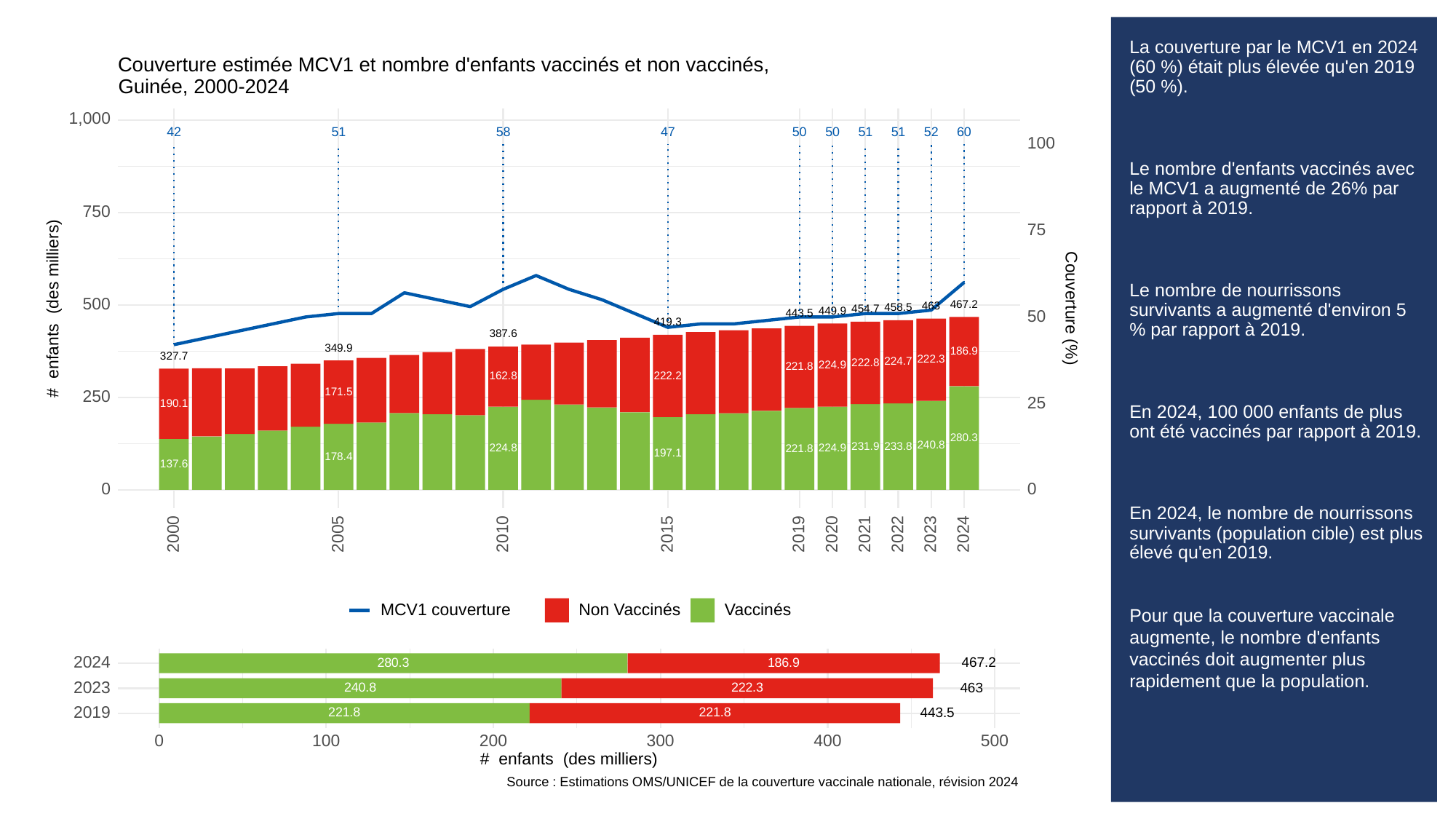

# La couverture par le MCV1 en 2024 (60 %) était plus élevée qu'en 2019 (50 %).

Le nombre d'enfants vaccinés avec le MCV1 a augmenté de 26% par rapport à 2019.

Le nombre de nourrissons survivants a augmenté d'environ 5 % par rapport à 2019.

En 2024, 100 000 enfants de plus ont été vaccinés par rapport à 2019.

En 2024, le nombre de nourrissons survivants (population cible) est plus élevé qu'en 2019.

Pour que la couverture vaccinale augmente, le nombre d'enfants vaccinés doit augmenter plus rapidement que la population.

Couverture estimée MCV1 et nombre d'enfants vaccinés et non vaccinés,
Guinée, 2000-2024

1,000

51
58
50
50
51
51
52
60
42
47
100

750

75

500
#  enfants  (des milliers)
Couverture (%)
467.2
463
458.5

454.7
449.9
443.5
50

419.3

387.6

349.9

186.9

327.7

222.3
224.7

222.8

224.9
221.8

222.2
162.8

171.5
250
25

190.1

280.3

240.8
233.8
231.9

224.9
224.8
221.8
197.1
178.4
137.6
0
0

2023
2000
2005
2010
2015
2019
2020
2021
2022
2024

MCV1 couverture
Non Vaccinés
Vaccinés

2024
467.2
280.3
186.9

2023
463
222.3
240.8

2019
443.5
221.8
221.8

300
0
100
200
400
500
#  enfants  (des milliers)
Source : Estimations OMS/UNICEF de la couverture vaccinale nationale, révision 2024